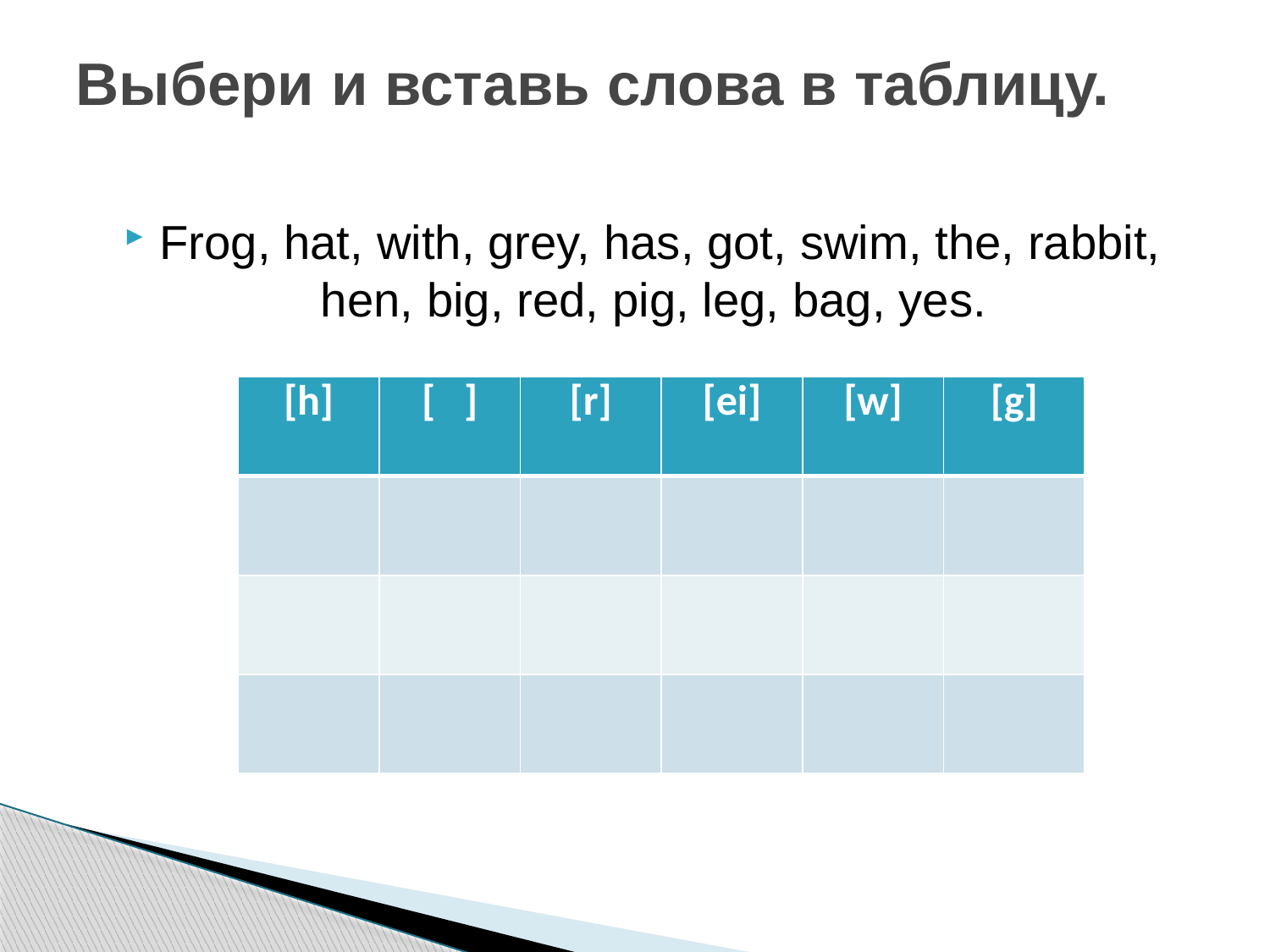

# Выбери и вставь слова в таблицу.
Frog, hat, with, grey, has, got, swim, the, rabbit, hen, big, red, pig, leg, bag, yes.

| [h] | [ ] | [r] | [ei] | [w] | [g] |
| --- | --- | --- | --- | --- | --- |
|  |  |  |  |  |  |
|  |  |  |  |  |  |
|  |  |  |  |  |  |